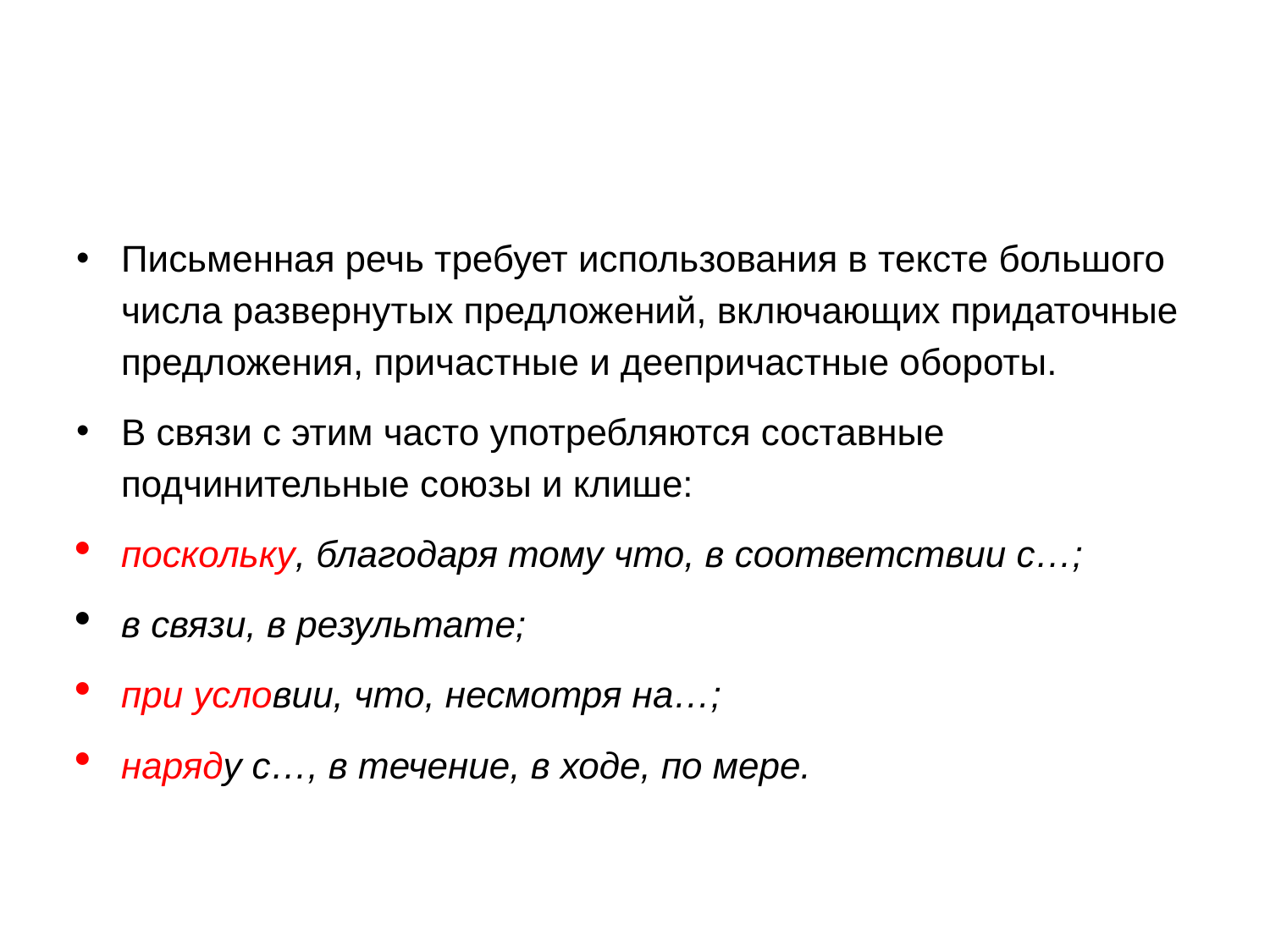

#
Письменная речь требует использования в тексте большого числа развернутых предложений, включающих придаточные предложения, причастные и деепричастные обороты.
В связи с этим часто употребляются составные подчинительные союзы и клише:
поскольку, благодаря тому что, в соответствии с…;
в связи, в результате;
при условии, что, несмотря на…;
наряду с…, в течение, в ходе, по мере.